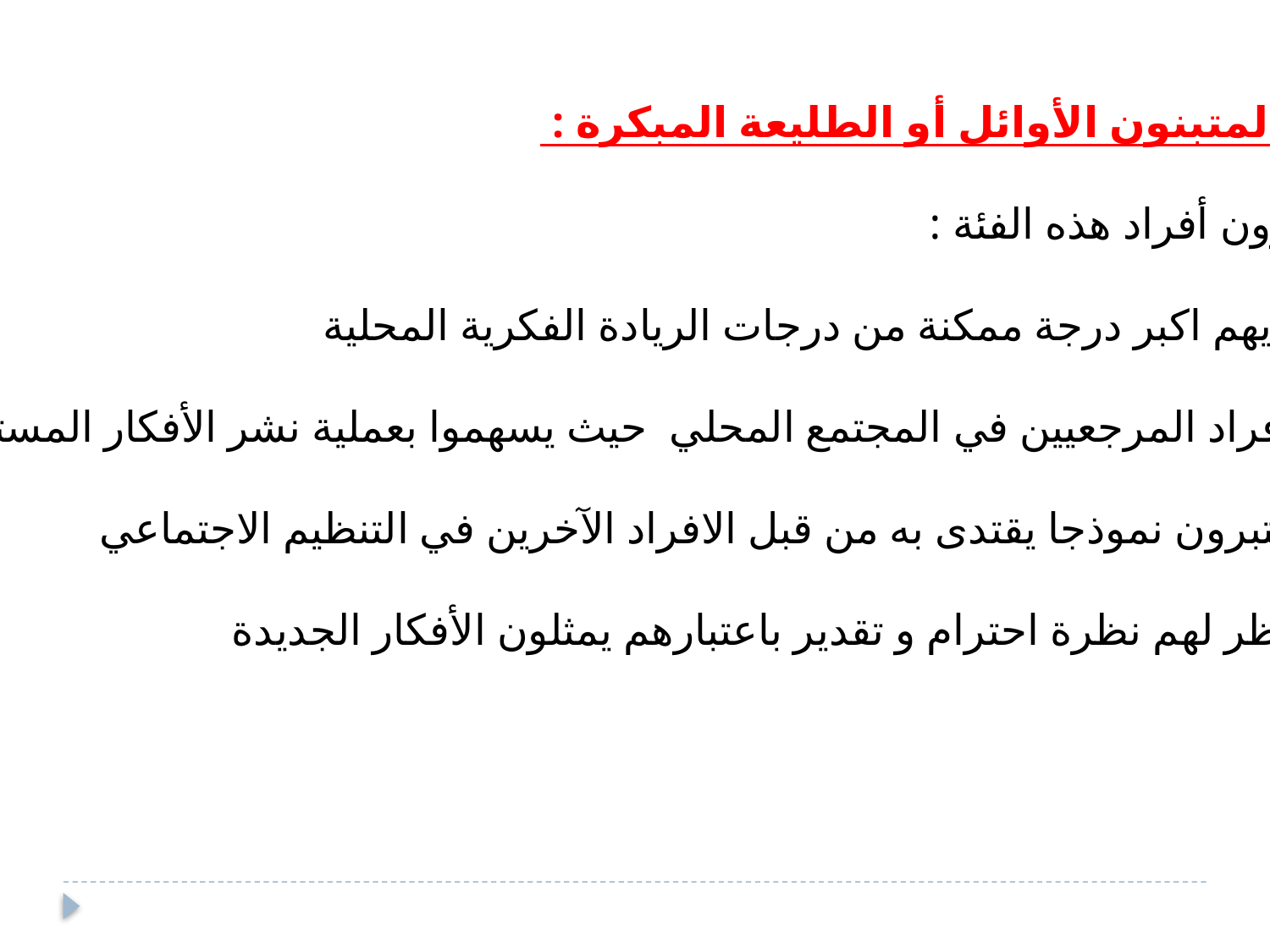

ب/ المتبنون الأوائل أو الطليعة المبكرة :

يتميزون أفراد هذه الفئة :

1- لديهم اكبر درجة ممكنة من درجات الريادة الفكرية المحلية

2-الافراد المرجعيين في المجتمع المحلي  حيث يسهموا بعملية نشر الأفكار المستحدثة

3- يعتبرون نموذجا يقتدى به من قبل الافراد الآخرين في التنظيم الاجتماعي

4- ينظر لهم نظرة احترام و تقدير باعتبارهم يمثلون الأفكار الجديدة